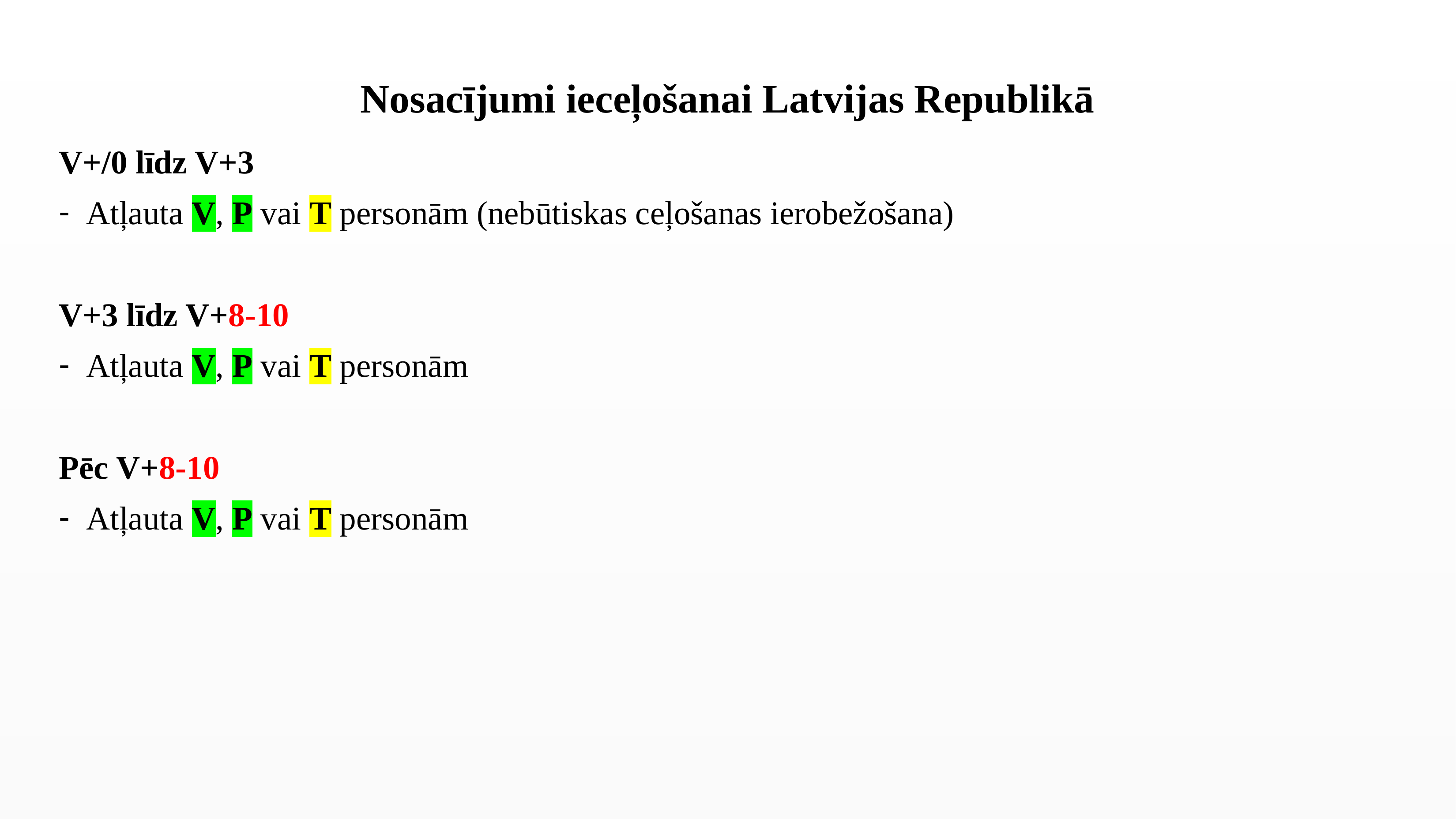

# Nosacījumi ieceļošanai Latvijas Republikā
V+/0 līdz V+3
Atļauta V, P vai T personām (nebūtiskas ceļošanas ierobežošana)

V+3 līdz V+8-10
Atļauta V, P vai T personām

Pēc V+8-10
Atļauta V, P vai T personām